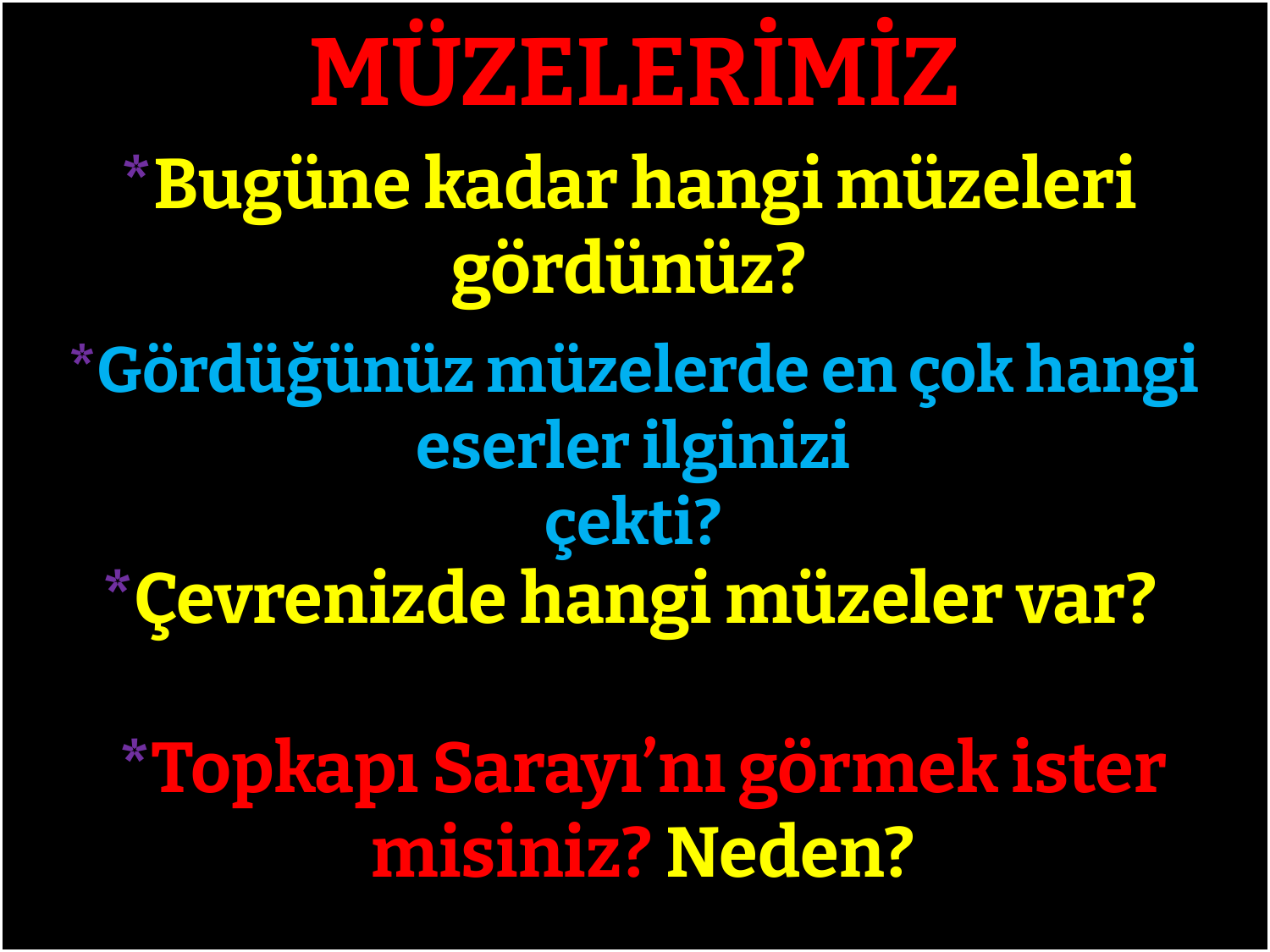

MÜZELERİMİZ
*Bugüne kadar hangi müzeleri gördünüz?
#
*Gördüğünüz müzelerde en çok hangi eserler ilginizi
çekti?
*Çevrenizde hangi müzeler var?
*Topkapı Sarayı’nı görmek ister misiniz? Neden?